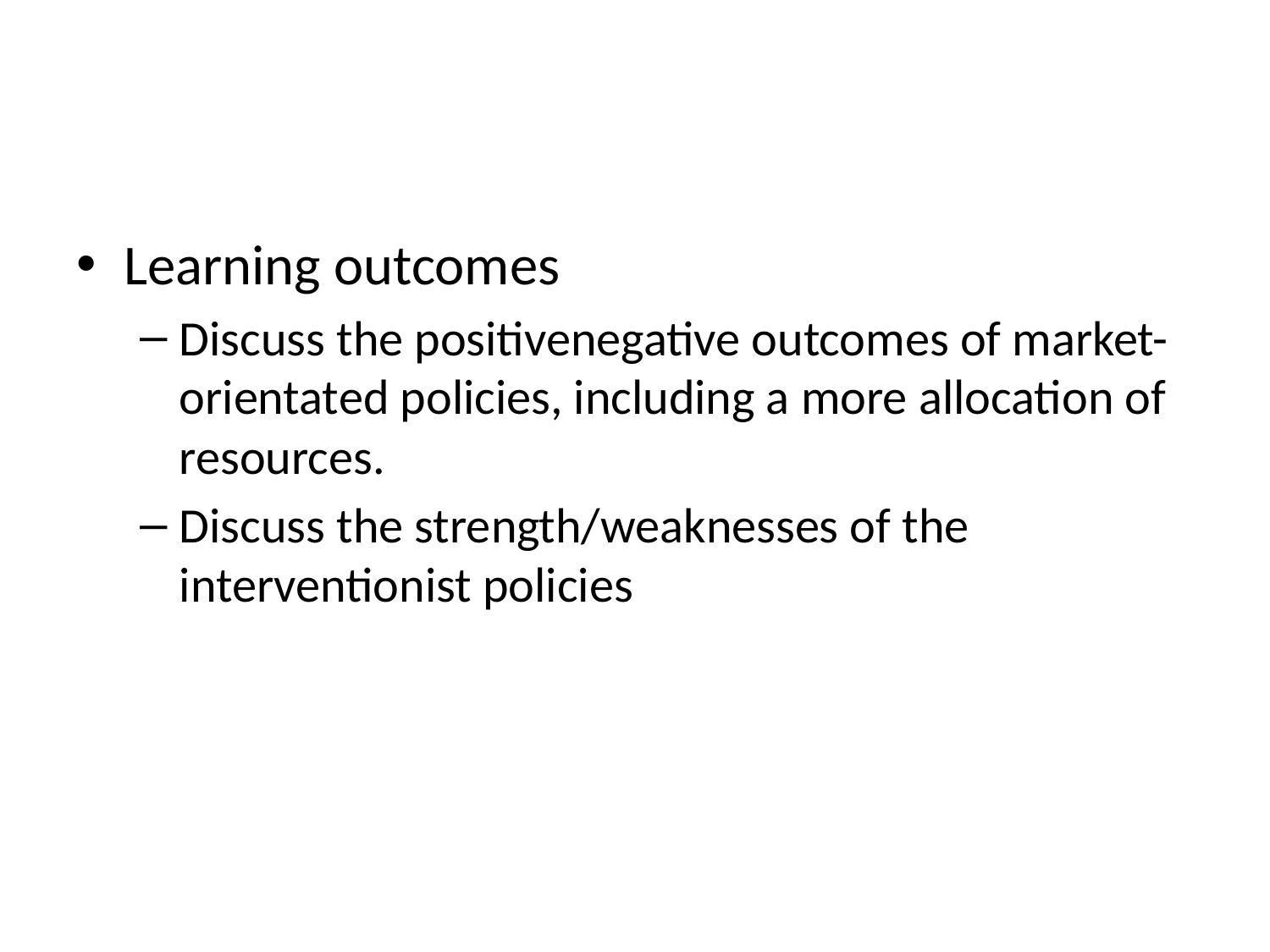

#
Learning outcomes
Discuss the positivenegative outcomes of market-orientated policies, including a more allocation of resources.
Discuss the strength/weaknesses of the interventionist policies